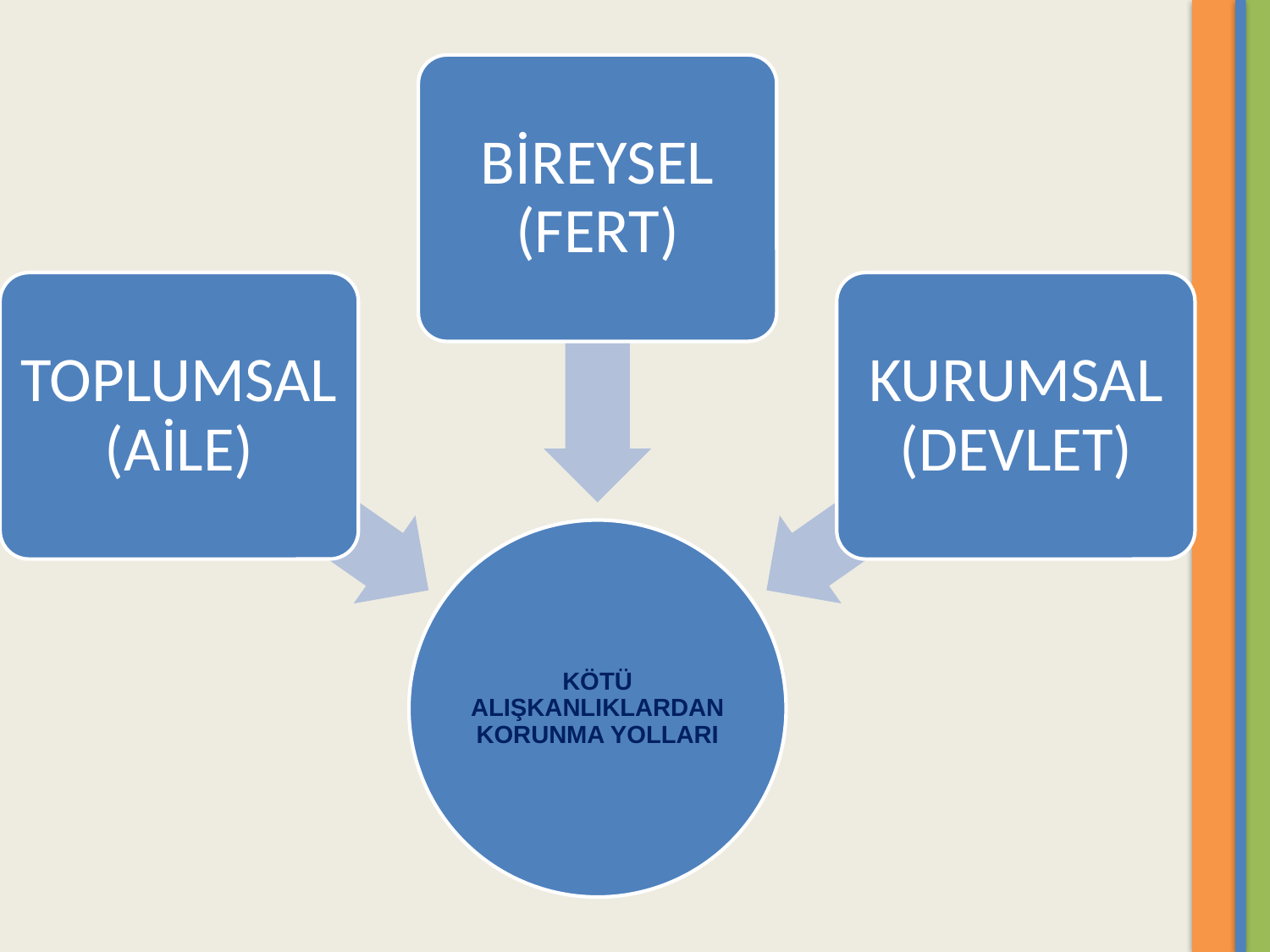

KÖTÜ ALIŞKANLIKLARDAN KORUNMA YOLLARI
TOPLUMSAL (AİLE)
BİREYSEL (FERT)
KURUMSAL (DEVLET)